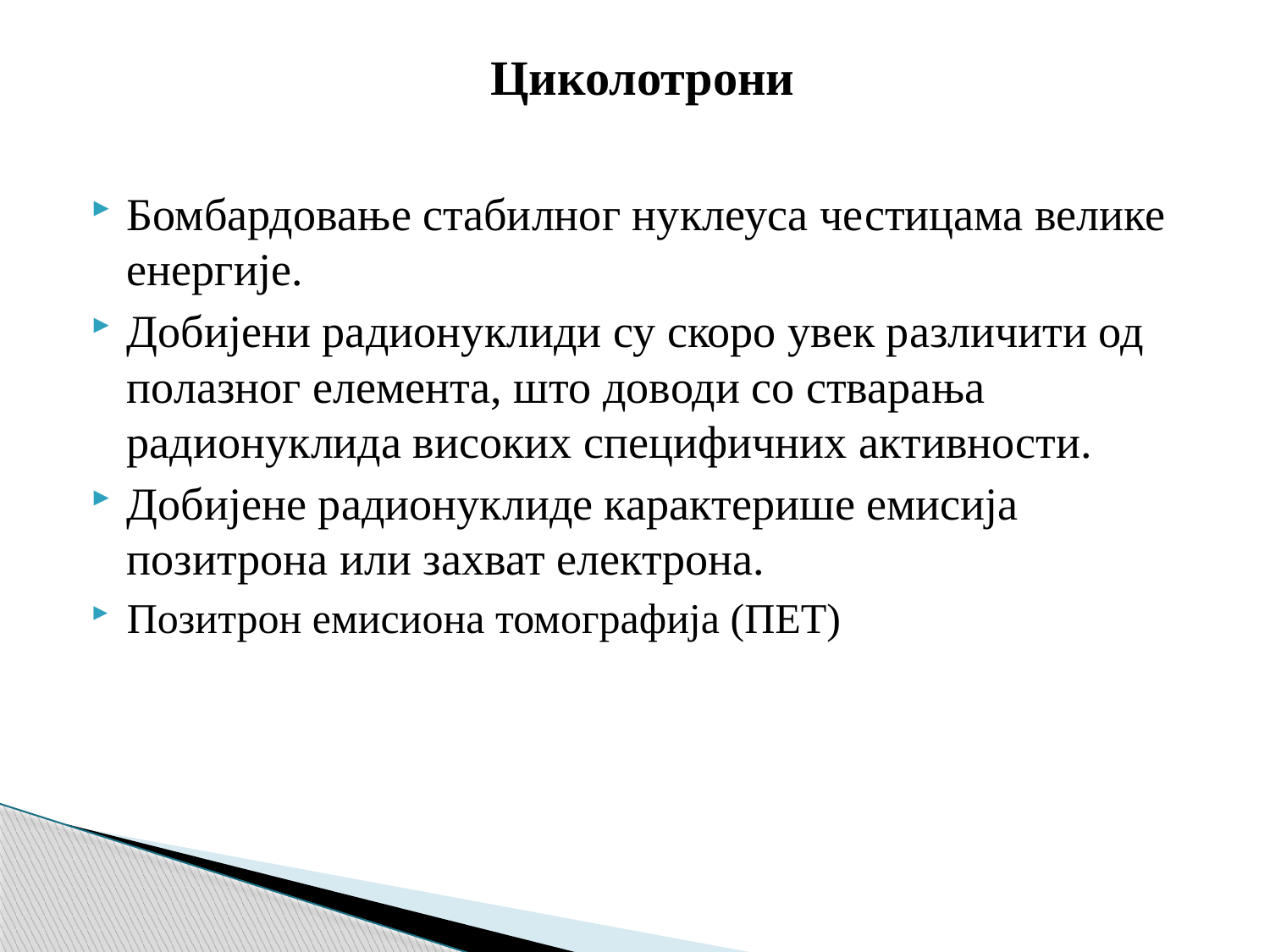

Циколотрони

Бомбардовање стабилног нуклеуса честицама велике енергије.
Добијени радионуклиди су скоро увек различити од полазног елемента, што доводи со стварања радионуклида високих специфичних активности.
Добијене радионуклиде карактерише емисија позитрона или захват електрона.
Позитрон емисиона томографија (ПЕТ)